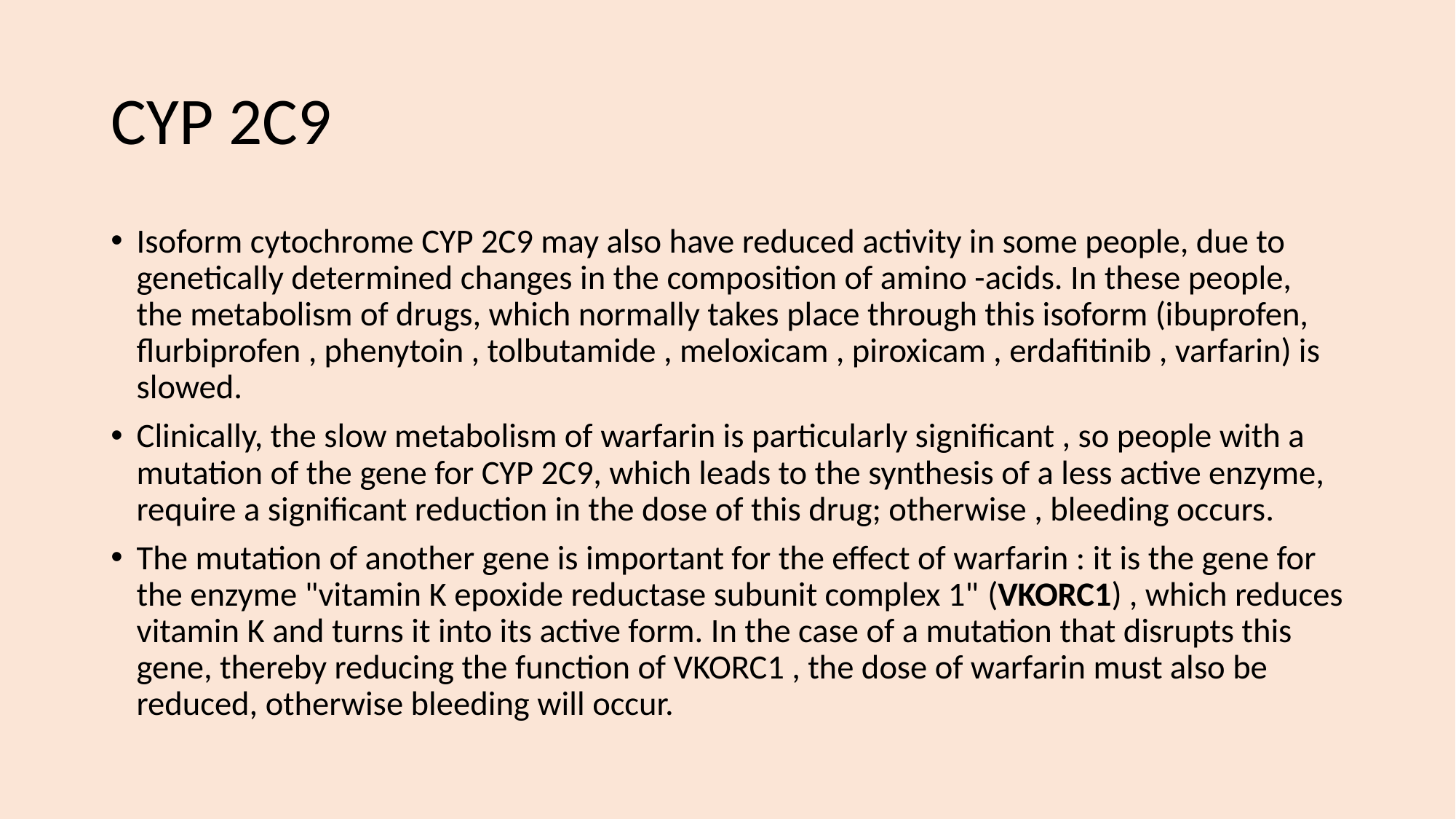

# CYP 2C9
Isoform cytochrome CYP 2C9 may also have reduced activity in some people, due to genetically determined changes in the composition of amino -acids. In these people, the metabolism of drugs, which normally takes place through this isoform (ibuprofen, flurbiprofen , phenytoin , tolbutamide , meloxicam , piroxicam , erdafitinib , varfarin) is slowed.
Clinically, the slow metabolism of warfarin is particularly significant , so people with a mutation of the gene for CYP 2C9, which leads to the synthesis of a less active enzyme, require a significant reduction in the dose of this drug; otherwise , bleeding occurs.
The mutation of another gene is important for the effect of warfarin : it is the gene for the enzyme "vitamin K epoxide reductase subunit complex 1" (VKORC1) , which reduces vitamin K and turns it into its active form. In the case of a mutation that disrupts this gene, thereby reducing the function of VKORC1 , the dose of warfarin must also be reduced, otherwise bleeding will occur.